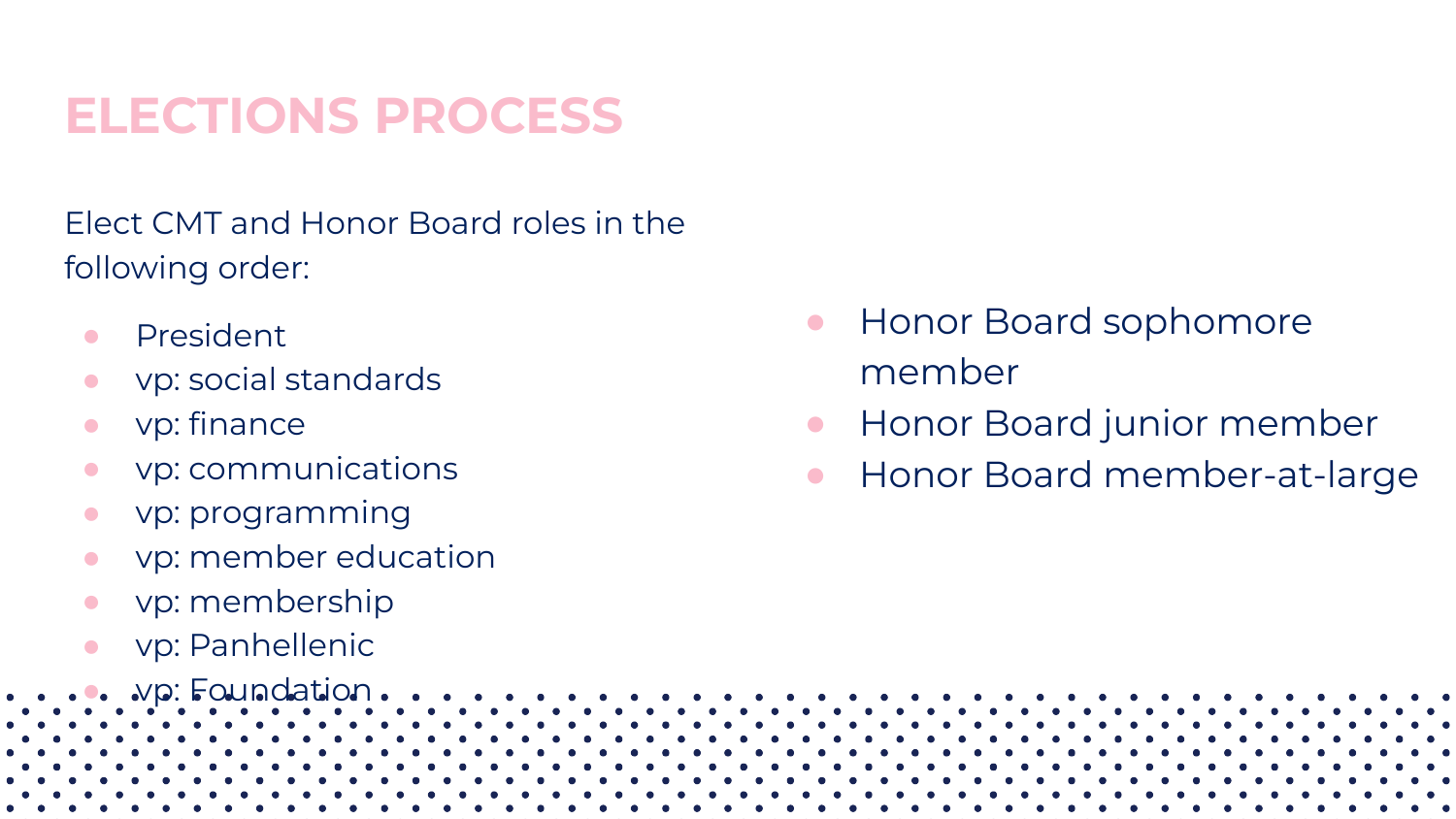

# ELECTIONS PROCESS
Elect CMT and Honor Board roles in the following order:
President
vp: social standards
vp: finance
vp: communications
vp: programming
vp: member education
vp: membership
vp: Panhellenic
vp: Foundation

Honor Board sophomore member
Honor Board junior member
Honor Board member-at-large